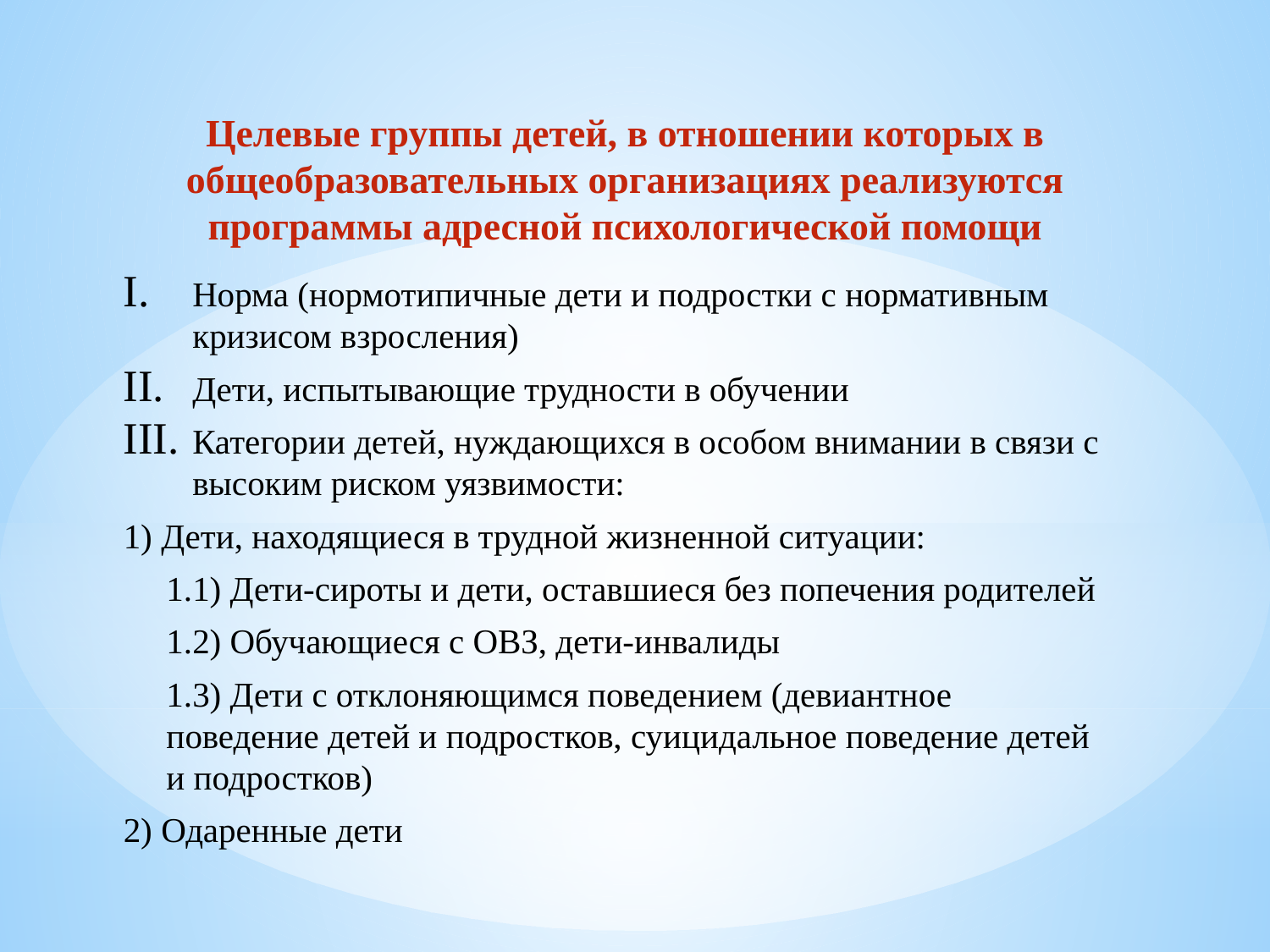

Целевые группы детей, в отношении которых в общеобразовательных организациях реализуются программы адресной психологической помощи
Норма (нормотипичные дети и подростки с нормативным кризисом взросления)
Дети, испытывающие трудности в обучении
Категории детей, нуждающихся в особом внимании в связи с высоким риском уязвимости:
	1) Дети, находящиеся в трудной жизненной ситуации:
	1.1) Дети-сироты и дети, оставшиеся без попечения родителей
	1.2) Обучающиеся с ОВЗ, дети-инвалиды
	1.3) Дети с отклоняющимся поведением (девиантное поведение детей и подростков, суицидальное поведение детей и подростков)
	2) Одаренные дети